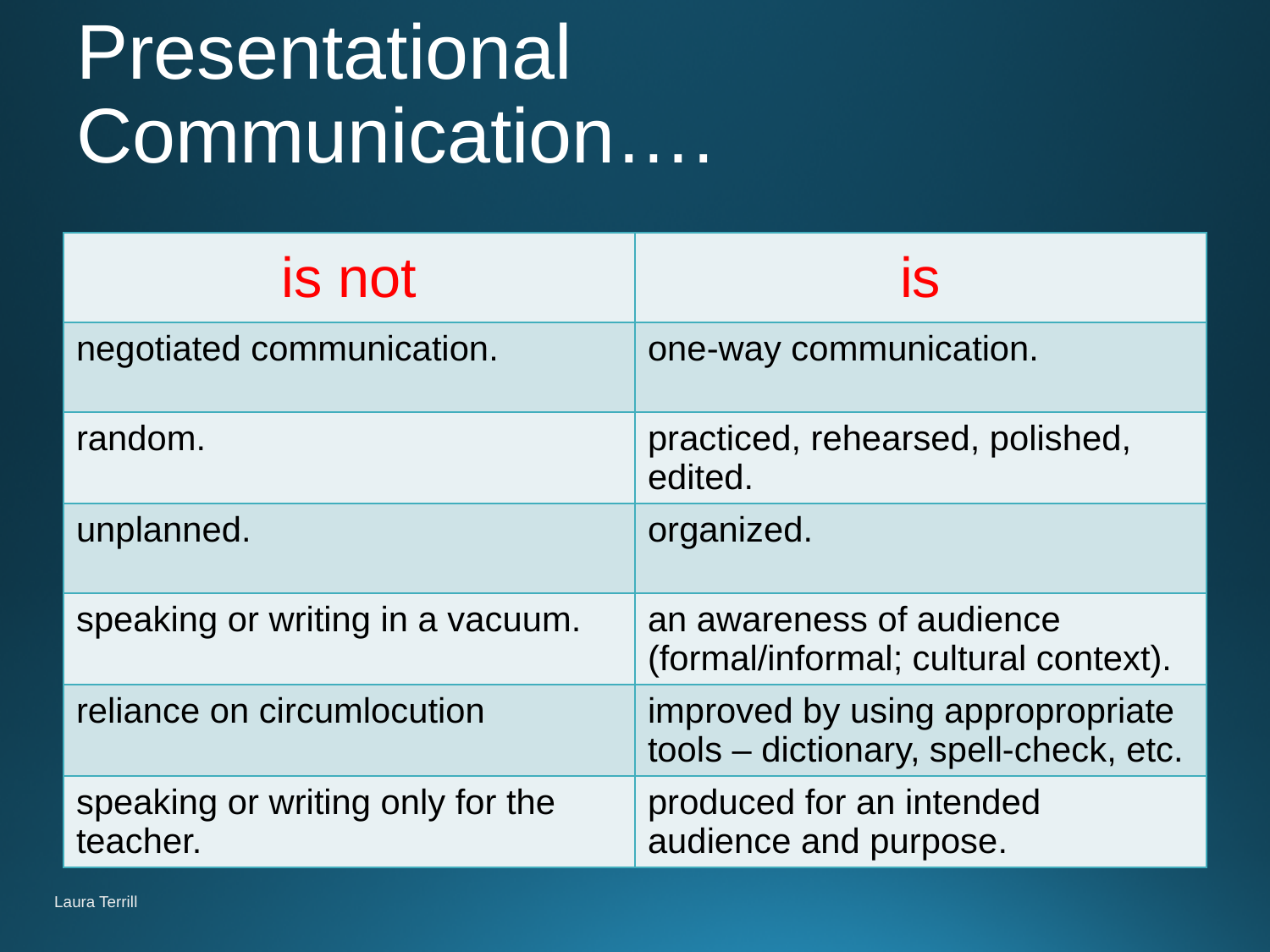

# Presentational Communication….
| is not | is |
| --- | --- |
| negotiated communication. | one-way communication. |
| random. | practiced, rehearsed, polished, edited. |
| unplanned. | organized. |
| speaking or writing in a vacuum. | an awareness of audience (formal/informal; cultural context). |
| reliance on circumlocution | improved by using appropropriate tools – dictionary, spell-check, etc. |
| speaking or writing only for the teacher. | produced for an intended audience and purpose. |
Laura Terrill